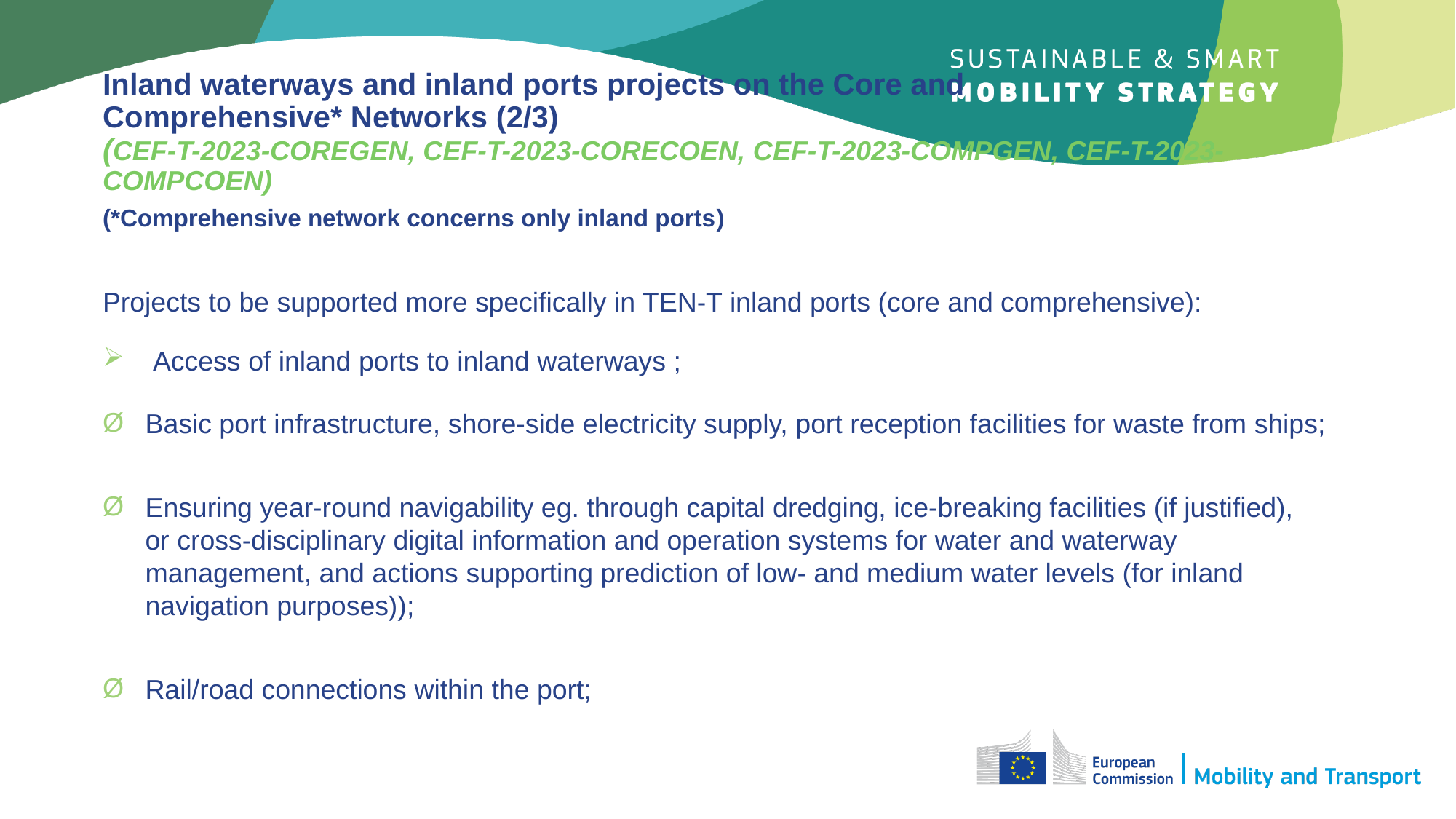

# Inland waterways and inland ports projects on the Core and Comprehensive* Networks (2/3)  (CEF-T-2023-COREGEN, CEF-T-2023-CORECOEN, CEF-T-2023-COMPGEN, CEF-T-2023-COMPCOEN)
(*Comprehensive network concerns only inland ports)

Projects to be supported more specifically in TEN-T inland ports (core and comprehensive):

   Access of inland ports to inland waterways ;

Basic port infrastructure, shore-side electricity supply, port reception facilities for waste from ships;

Ensuring year-round navigability eg. through capital dredging, ice-breaking facilities (if justified), or cross-disciplinary digital information and operation systems for water and waterway management, and actions supporting prediction of low- and medium water levels (for inland navigation purposes));

Rail/road connections within the port;